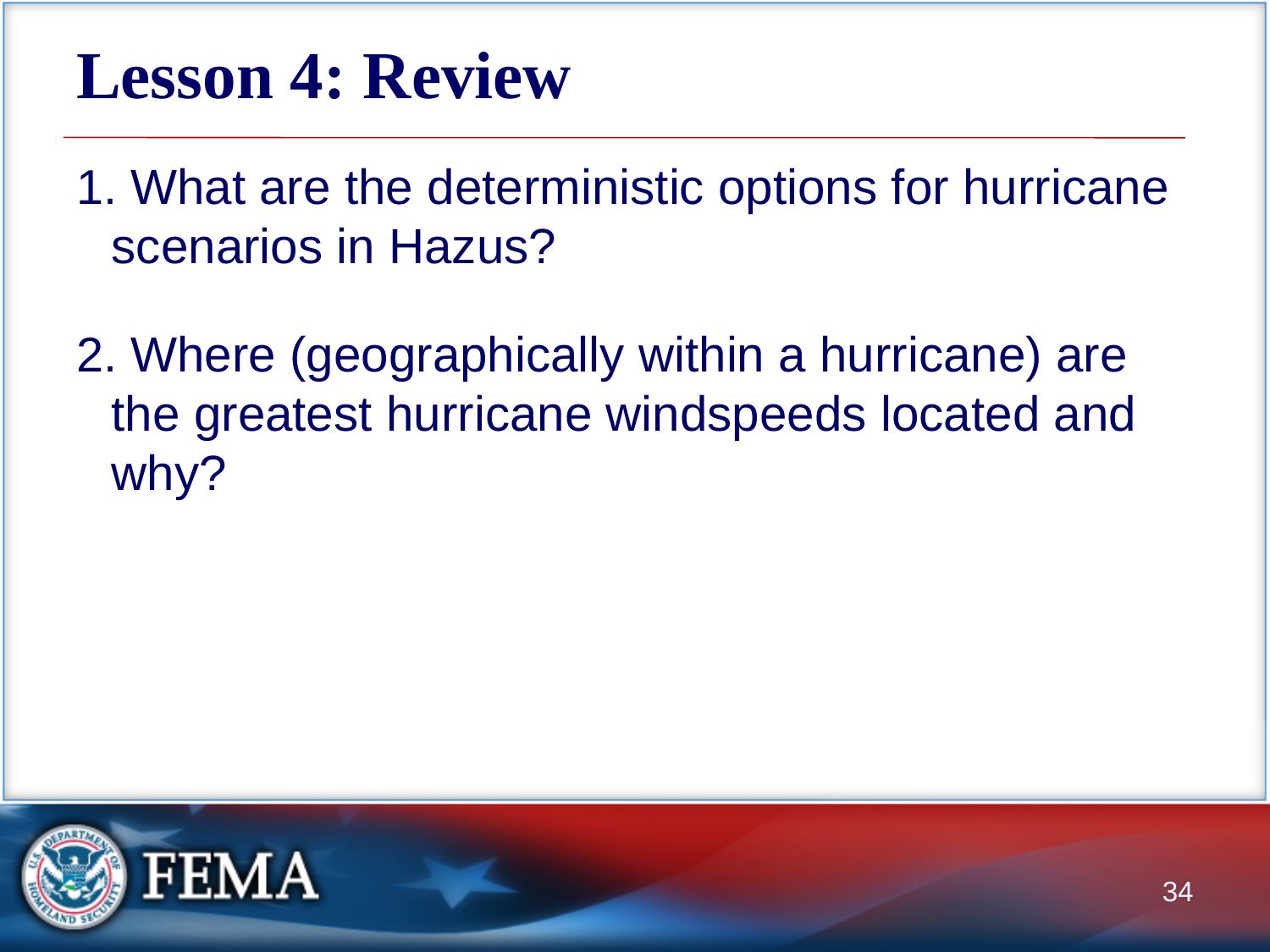

# Lesson 4: Review
 What are the deterministic options for hurricane scenarios in Hazus?
 Where (geographically within a hurricane) are the greatest hurricane windspeeds located and why?
34